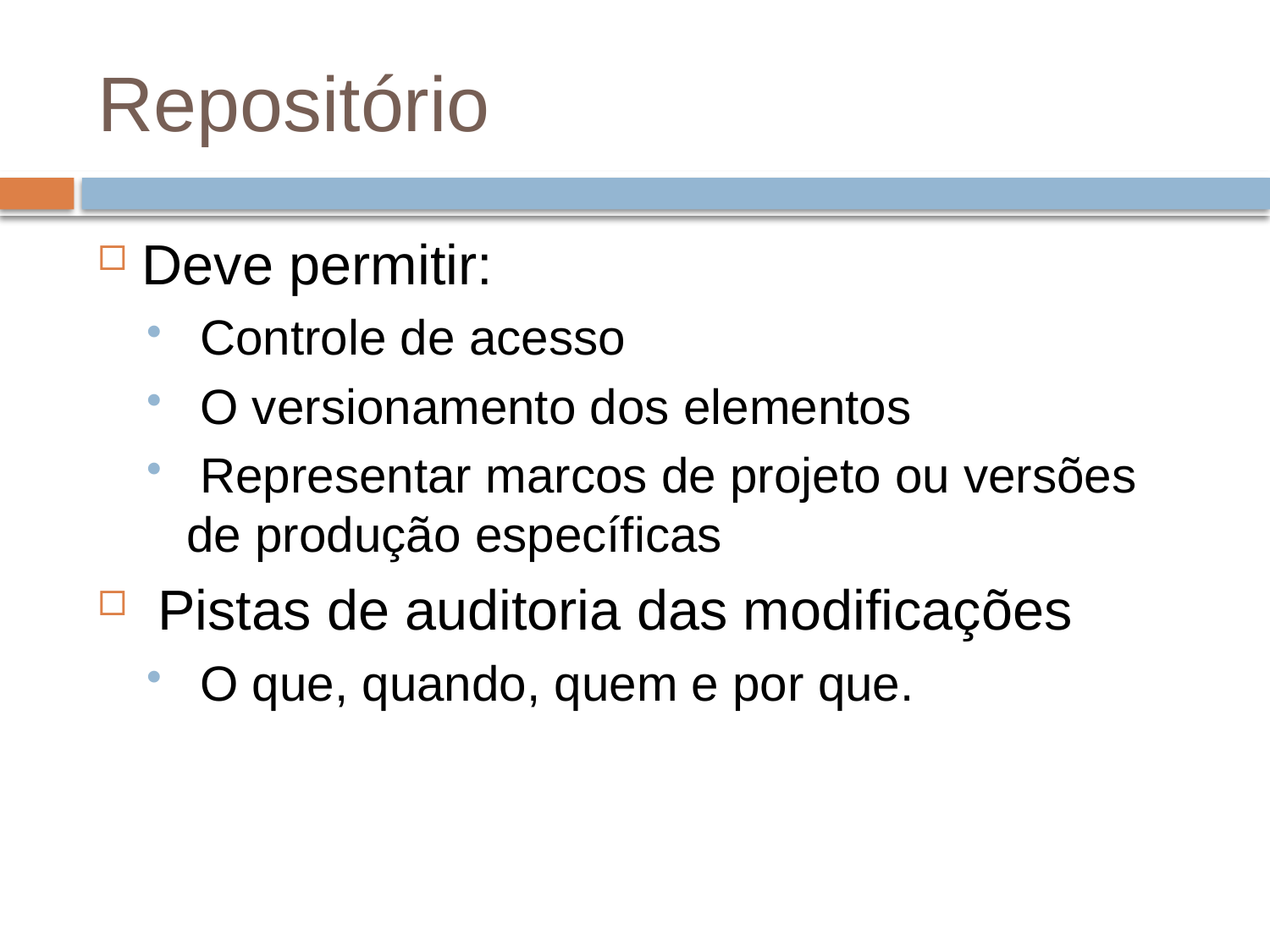

# Repositório
Deve permitir:
 Controle de acesso
 O versionamento dos elementos
 Representar marcos de projeto ou versões de produção específicas
 Pistas de auditoria das modificações
 O que, quando, quem e por que.